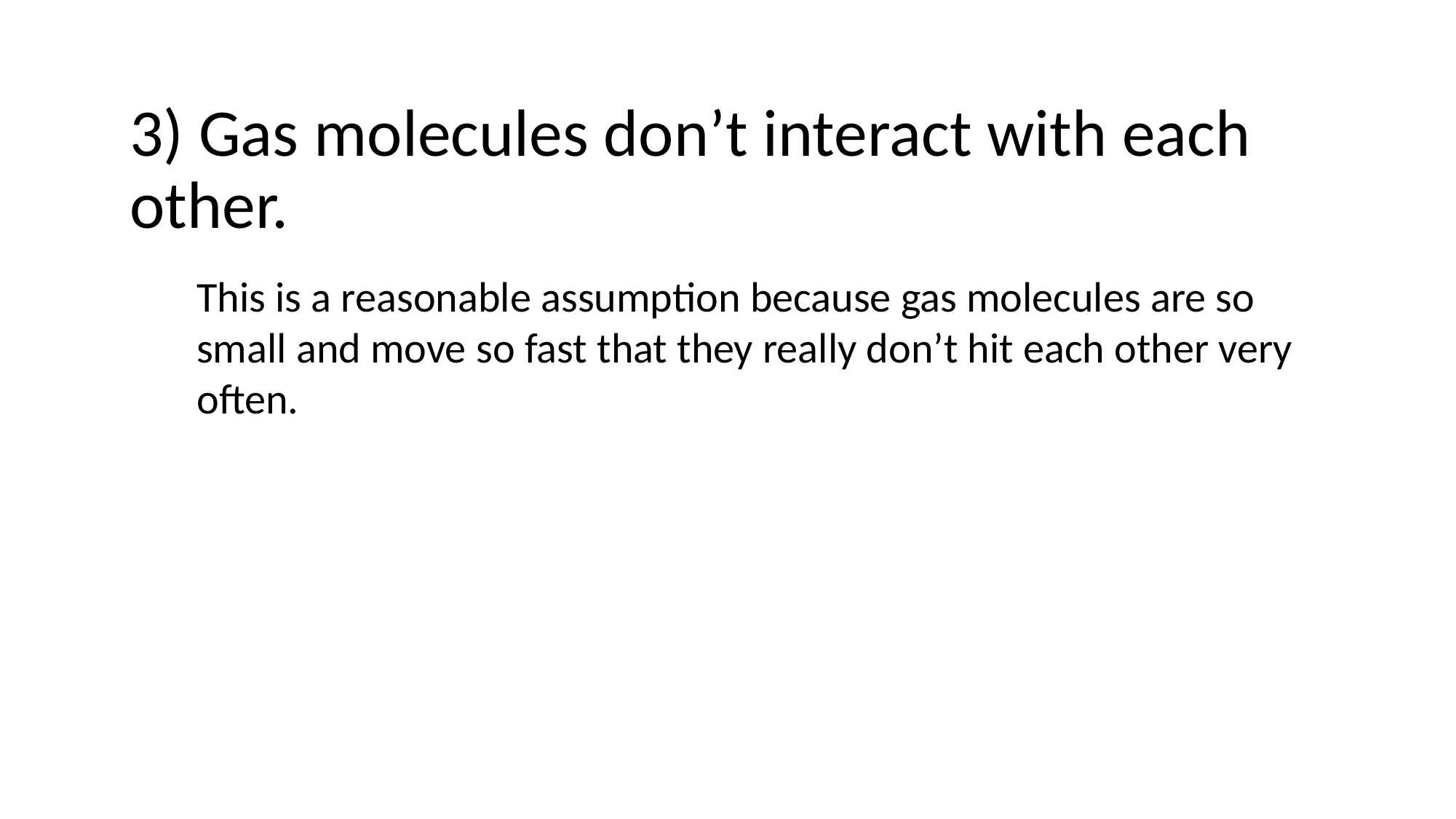

# 3) Gas molecules don’t interact with each other.
This is a reasonable assumption because gas molecules are so small and move so fast that they really don’t hit each other very often.